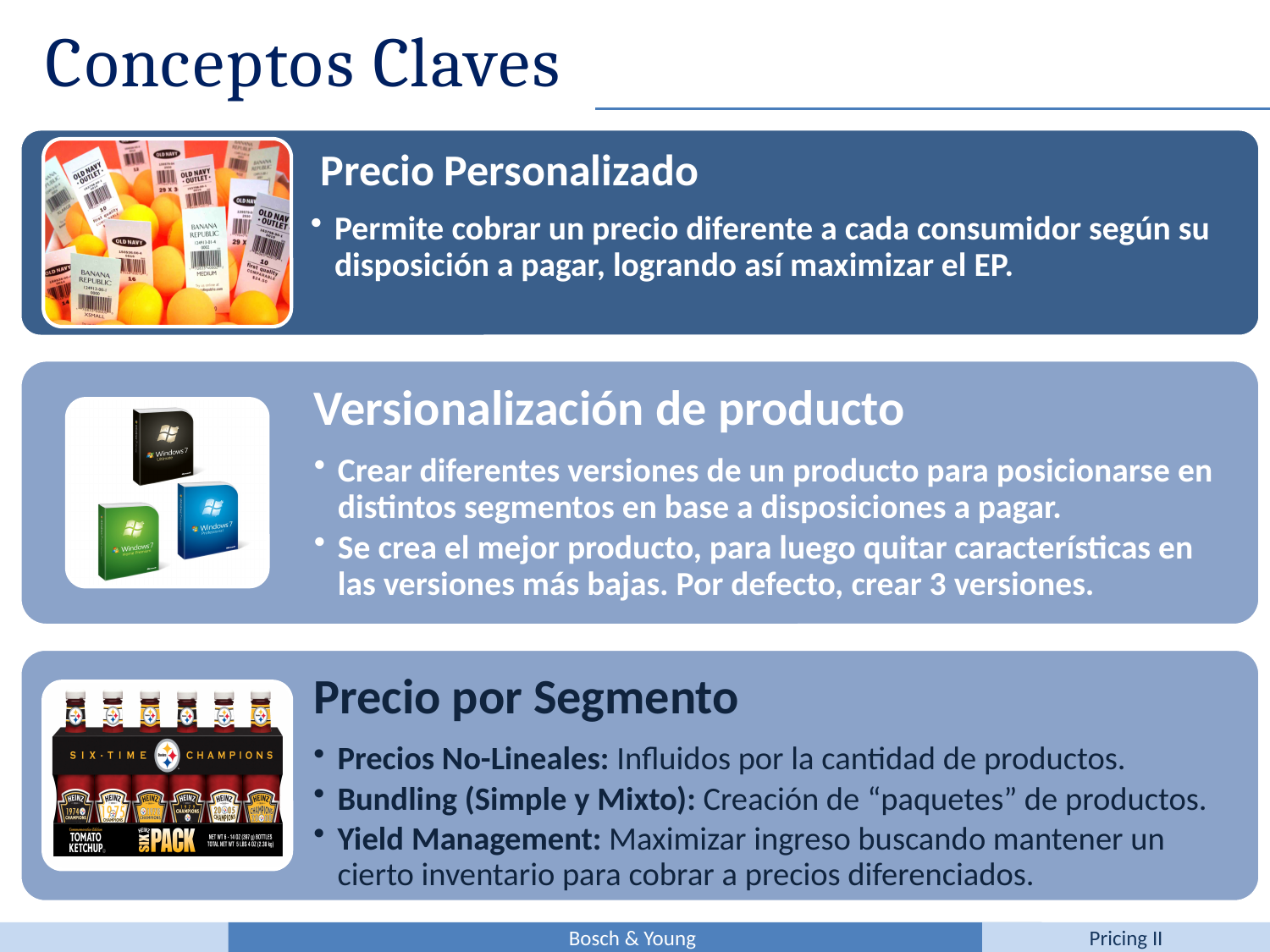

Conceptos Claves
 Precio Personalizado
Permite cobrar un precio diferente a cada consumidor según su disposición a pagar, logrando así maximizar el EP.

Versionalización de producto
Crear diferentes versiones de un producto para posicionarse en distintos segmentos en base a disposiciones a pagar.
Se crea el mejor producto, para luego quitar características en las versiones más bajas. Por defecto, crear 3 versiones.

Precio por Segmento
Precios No-Lineales: Influidos por la cantidad de productos.
Bundling (Simple y Mixto): Creación de “paquetes” de productos.
Yield Management: Maximizar ingreso buscando mantener un cierto inventario para cobrar a precios diferenciados.

Bosch & Young
Pricing II